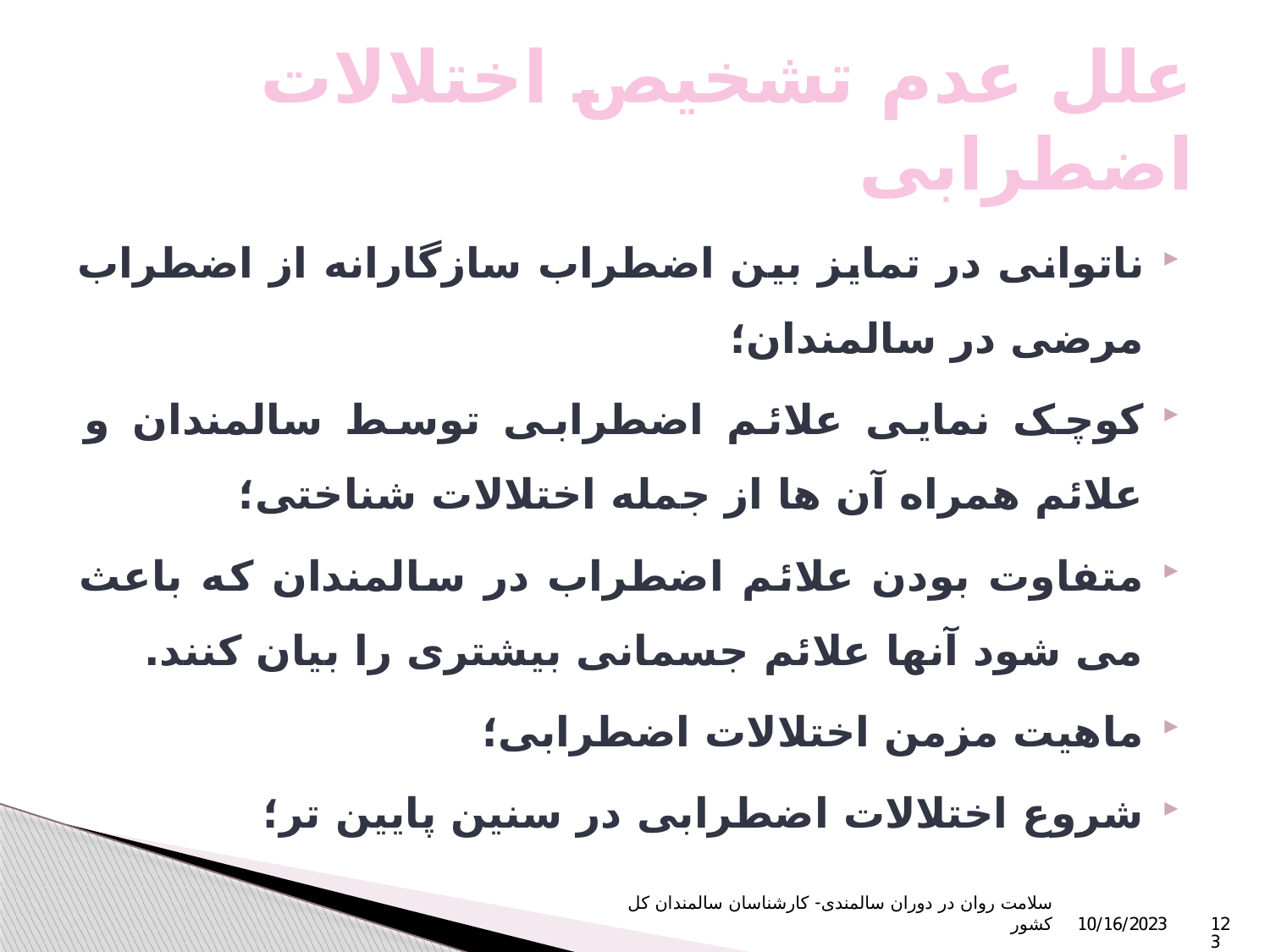

# علل عدم تشخیص اختلالات اضطرابی
ناتوانی در تمایز بین اضطراب سازگارانه از اضطراب مرضی در سالمندان؛
کوچک نمایی علائم اضطرابی توسط سالمندان و علائم همراه آن ها از جمله اختلالات شناختی؛
متفاوت بودن علائم اضطراب در سالمندان که باعث می شود آنها علائم جسمانی بیشتری را بیان کنند.
ماهیت مزمن اختلالات اضطرابی؛
شروع اختلالات اضطرابی در سنین پایین تر؛

سلامت روان در دوران سالمندی- کارشناسان سالمندان کل کشور
10/16/2023
123